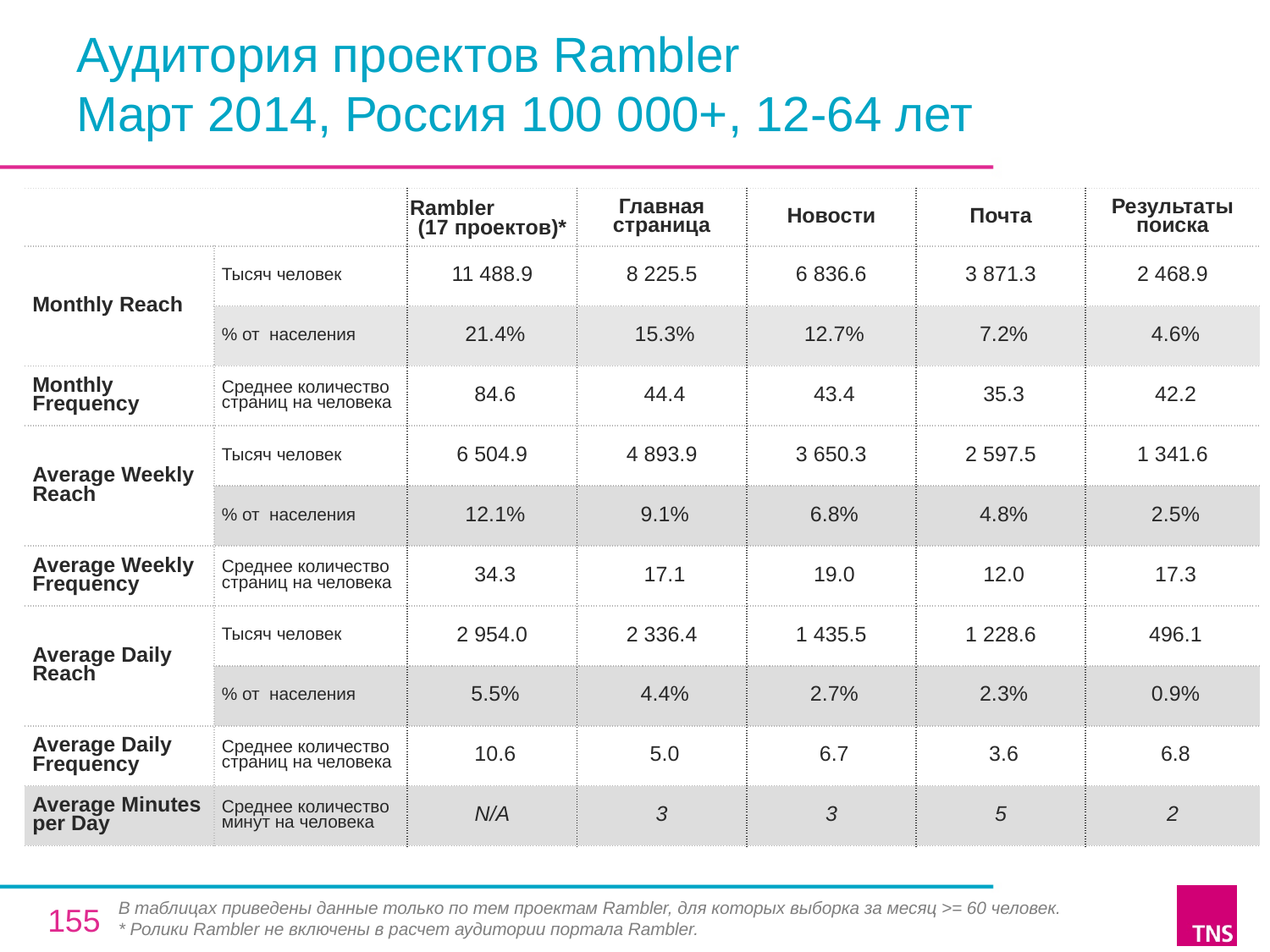

# Аудитория проектов Rambler Март 2014, Россия 100 000+, 12-64 лет
|  |  | Rambler (17 проектов)\* | Главная страница | Новости | Почта | Результаты поиска |
| --- | --- | --- | --- | --- | --- | --- |
| Monthly Reach | Тысяч человек | 11 488.9 | 8 225.5 | 6 836.6 | 3 871.3 | 2 468.9 |
|  | % от населения | 21.4% | 15.3% | 12.7% | 7.2% | 4.6% |
| Monthly Frequency | Среднее количество страниц на человека | 84.6 | 44.4 | 43.4 | 35.3 | 42.2 |
| Average Weekly Reach | Тысяч человек | 6 504.9 | 4 893.9 | 3 650.3 | 2 597.5 | 1 341.6 |
|  | % от населения | 12.1% | 9.1% | 6.8% | 4.8% | 2.5% |
| Average Weekly Frequency | Среднее количество страниц на человека | 34.3 | 17.1 | 19.0 | 12.0 | 17.3 |
| Average Daily Reach | Тысяч человек | 2 954.0 | 2 336.4 | 1 435.5 | 1 228.6 | 496.1 |
|  | % от населения | 5.5% | 4.4% | 2.7% | 2.3% | 0.9% |
| Average Daily Frequency | Среднее количество страниц на человека | 10.6 | 5.0 | 6.7 | 3.6 | 6.8 |
| Average Minutes per Day | Среднее количество минут на человека | N/A | 3 | 3 | 5 | 2 |
В таблицах приведены данные только по тем проектам Rambler, для которых выборка за месяц >= 60 человек.
* Ролики Rambler не включены в расчет аудитории портала Rambler.
155